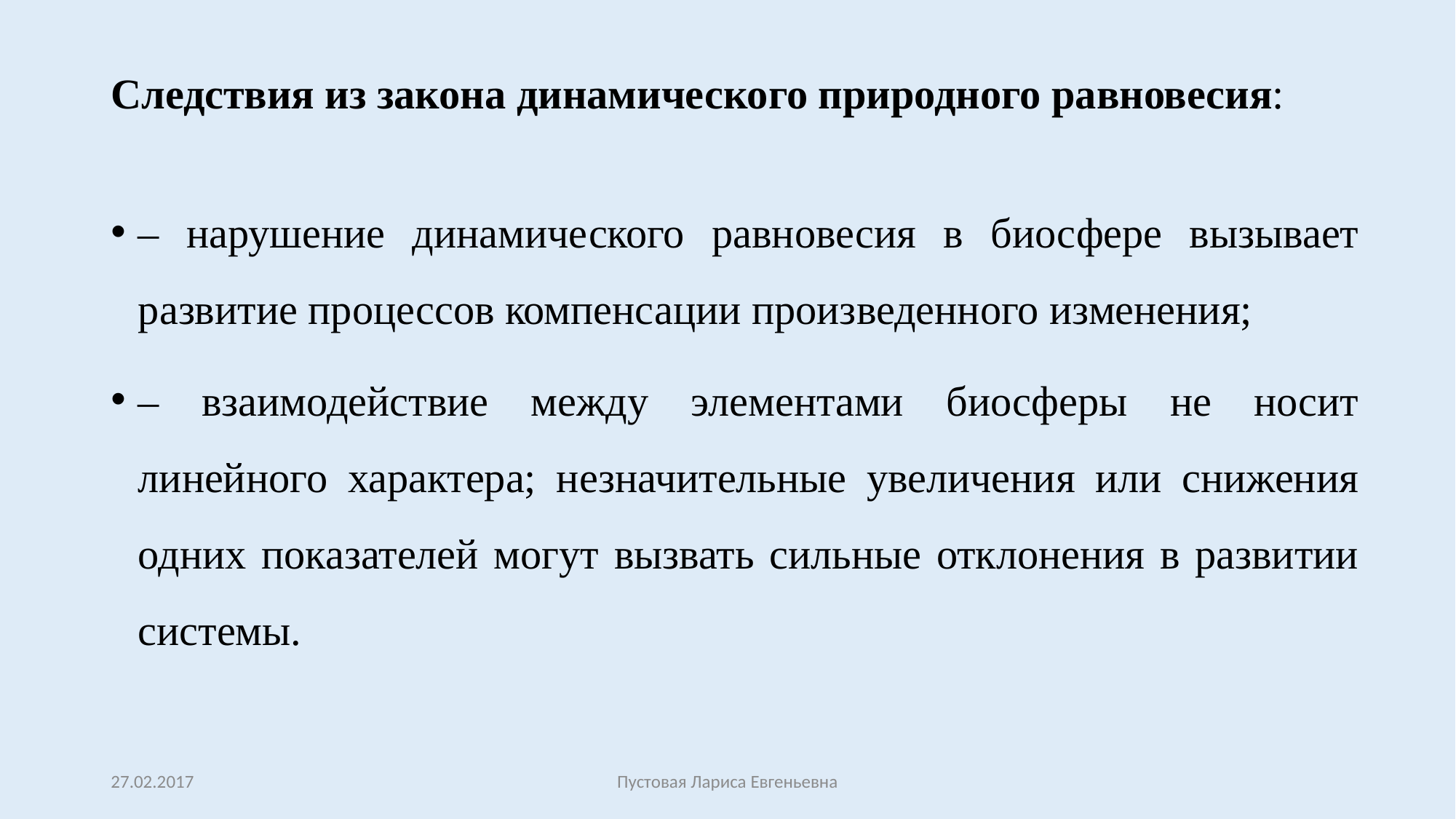

# Следствия из закона динамического природного равновесия:
– нарушение динамического равновесия в биосфере вызывает развитие процессов компенсации произведенного изменения;
– взаимодействие между элементами биосферы не носит линейного характера; незначительные увеличения или снижения одних показателей могут вызвать сильные отклонения в развитии системы.
27.02.2017
Пустовая Лариса Евгеньевна